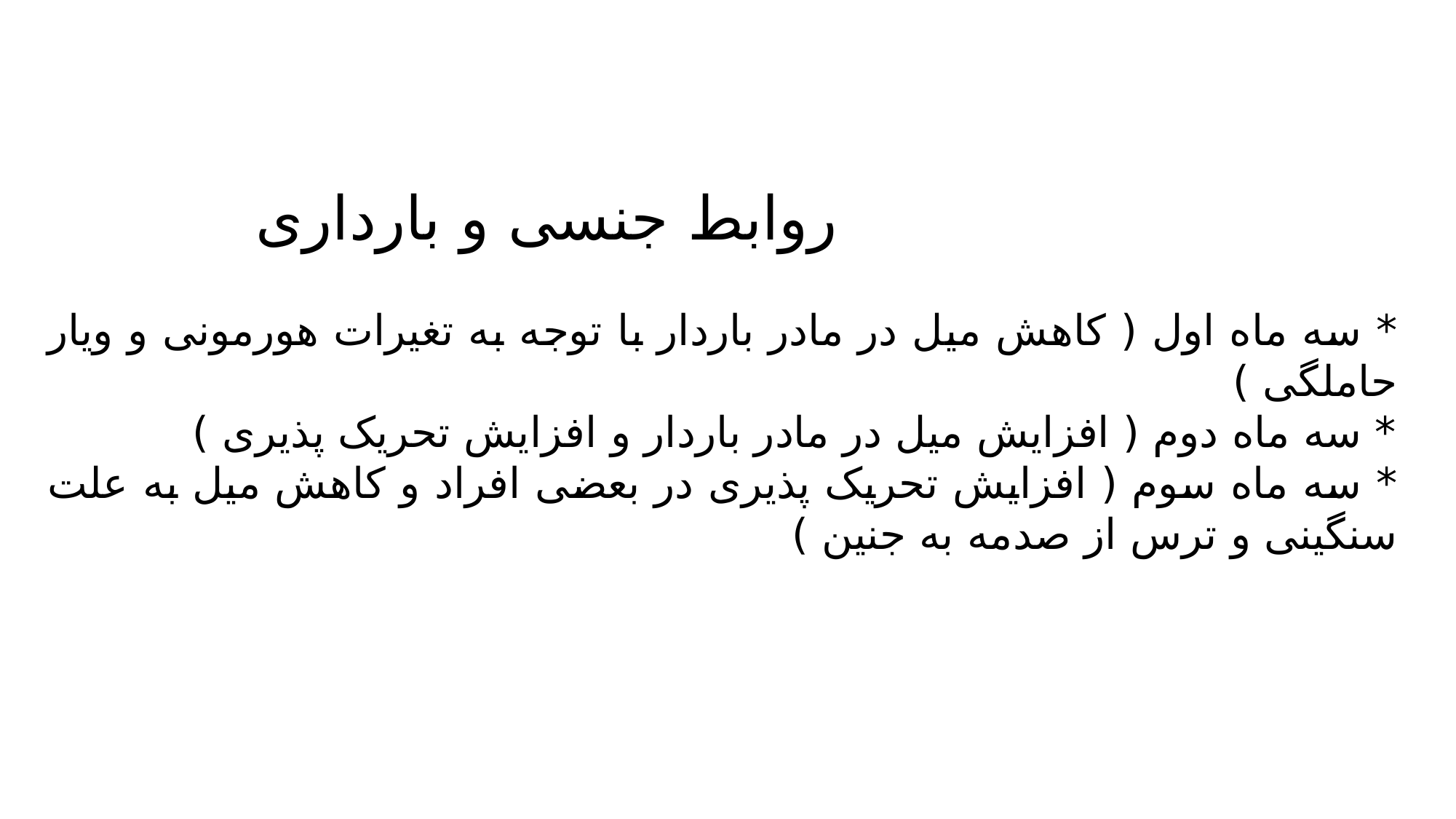

روابط جنسی و بارداری

* سه ماه اول ( کاهش میل در مادر باردار با توجه به تغیرات هورمونی و ویار حاملگی )
* سه ماه دوم ( افزایش میل در مادر باردار و افزایش تحریک پذیری )
* سه ماه سوم ( افزایش تحریک پذیری در بعضی افراد و کاهش میل به علت سنگینی و ترس از صدمه به جنین )